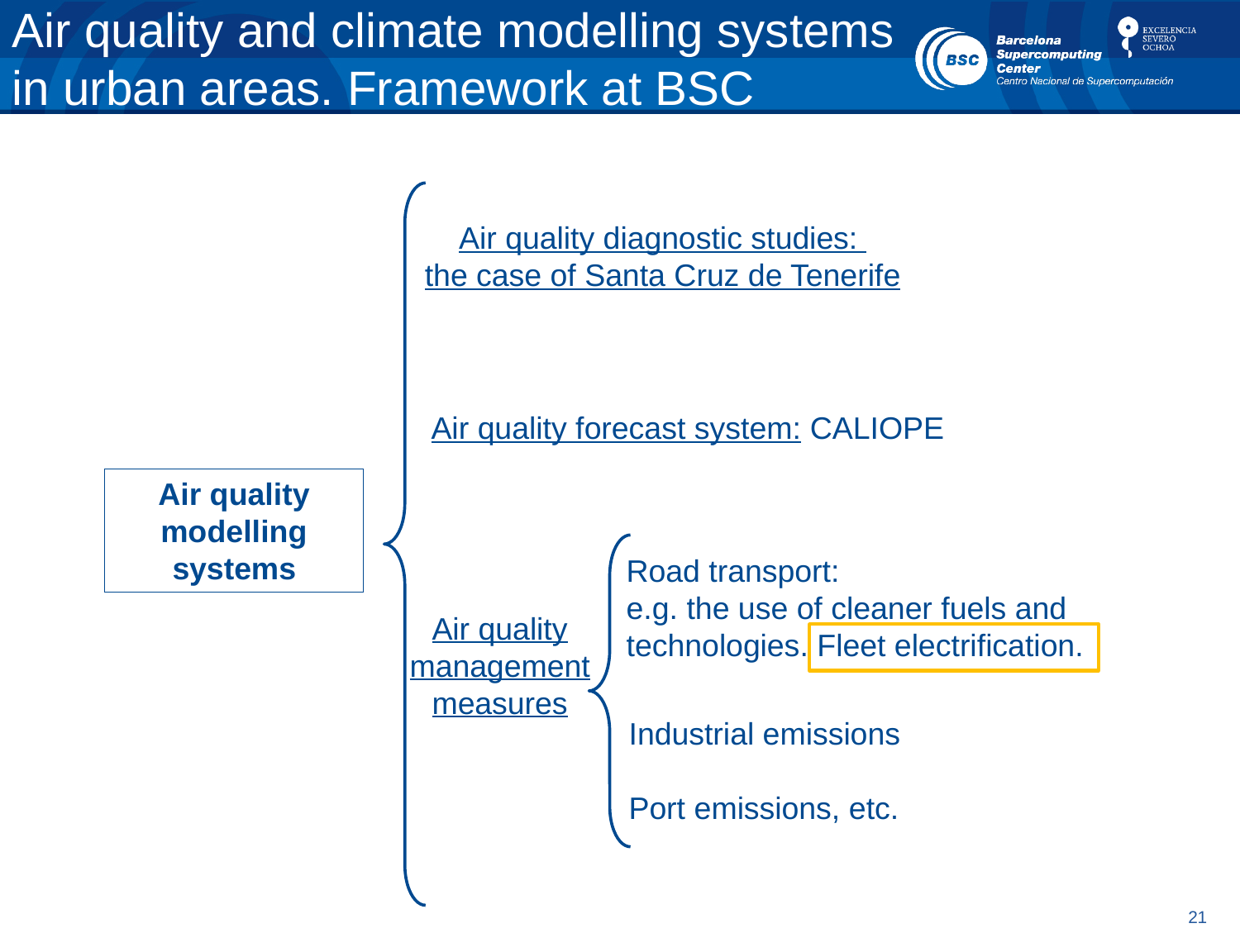

# Air quality and climate modelling systems in urban areas. Framework at BSC

Air quality diagnostic studies:
the case of Santa Cruz de Tenerife
Air quality forecast system: CALIOPE
Air quality modelling systems

Road transport:
e.g. the use of cleaner fuels and technologies. Fleet electrification.
Air quality management measures

Industrial emissions

Port emissions, etc.